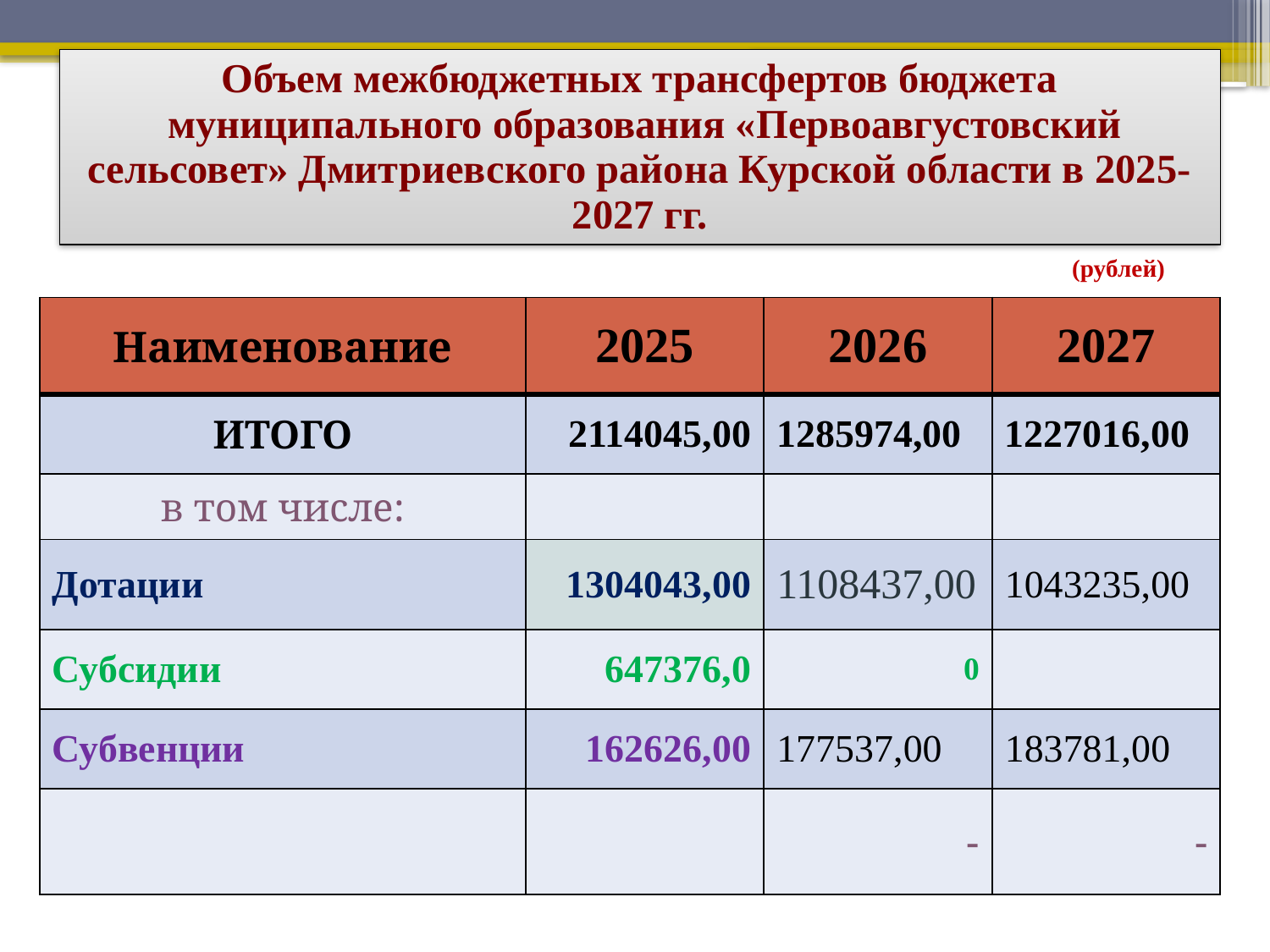

Объем межбюджетных трансфертов бюджета
 муниципального образования «Первоавгустовский сельсовет» Дмитриевского района Курской области в 2025-2027 гг.
    (рублей)
| Наименование | 2025 | 2026 | 2027 |
| --- | --- | --- | --- |
| ИТОГО | 2114045,00 | 1285974,00 | 1227016,00 |
| в том числе: |  |  |  |
| Дотации | 1304043,00 | 1108437,00 | 1043235,00 |
| Субсидии | 647376,0 | 0 |  |
| Субвенции | 162626,00 | 177537,00 | 183781,00 |
|  |  | - | - |